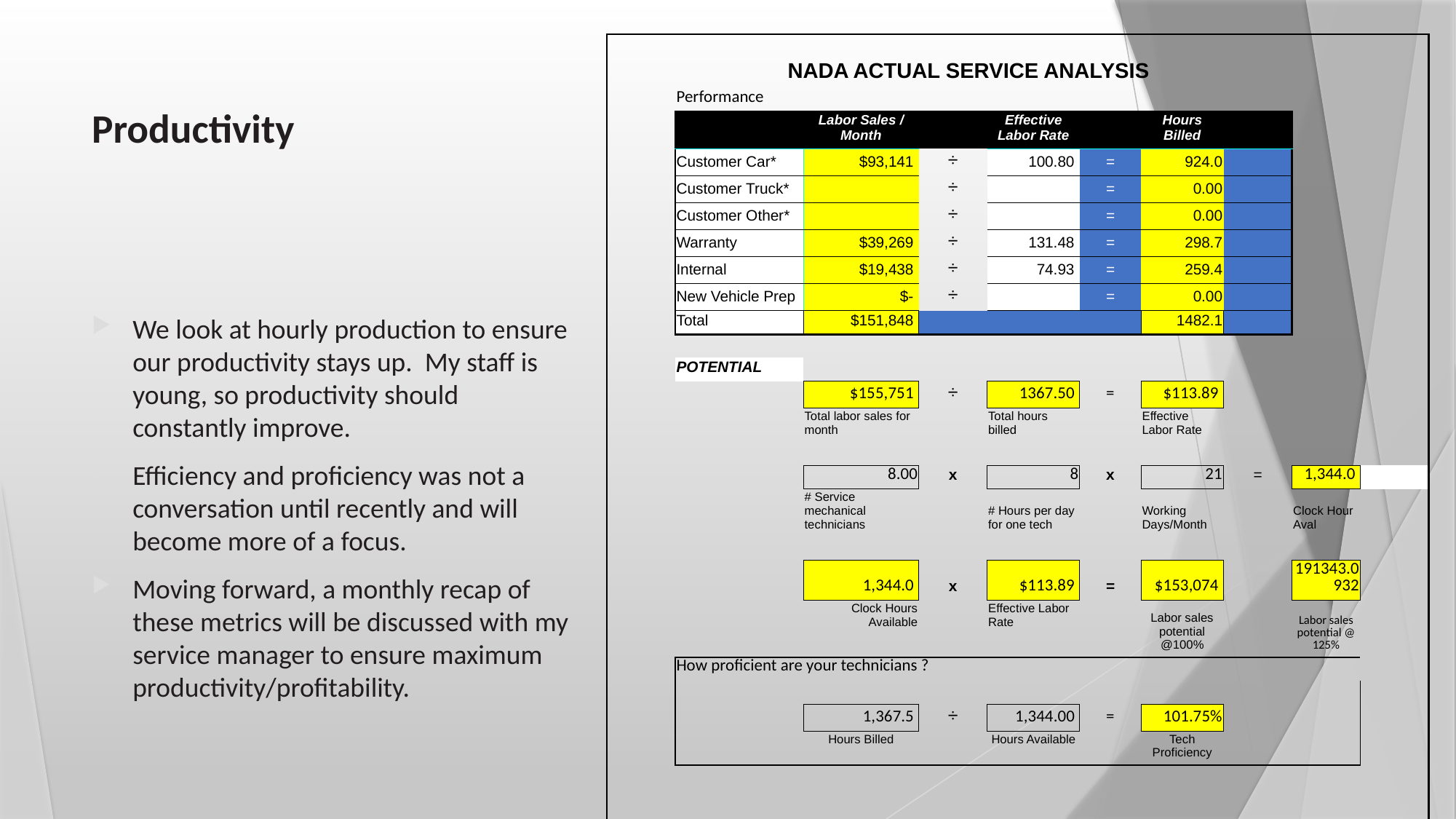

|  |  |  |  |  |  |  |  |  |  |
| --- | --- | --- | --- | --- | --- | --- | --- | --- | --- |
|  | NADA ACTUAL SERVICE ANALYSIS |  |  |  |  |  |  |  |  |
|  | Performance |  |  |  |  |  |  |  |  |
|  |  | Labor Sales / Month |  | Effective Labor Rate |  | Hours Billed |  |  |  |
|  | Customer Car\* | $93,141 | ÷ | 100.80 | = | 924.0 |  |  |  |
|  | Customer Truck\* |  | ÷ |  | = | 0.00 |  |  |  |
|  | Customer Other\* |  | ÷ |  | = | 0.00 |  |  |  |
|  | Warranty | $39,269 | ÷ | 131.48 | = | 298.7 |  |  |  |
|  | Internal | $19,438 | ÷ | 74.93 | = | 259.4 |  |  |  |
|  | New Vehicle Prep | $- | ÷ |  | = | 0.00 |  |  |  |
|  | Total | $151,848 |  |  |  | 1482.1 |  |  |  |
|  |  |  |  |  |  |  |  |  |  |
|  | POTENTIAL |  |  |  |  |  |  |  |  |
|  |  | $155,751 | ÷ | 1367.50 | = | $113.89 |  |  |  |
|  |  | Total labor sales for month |  | Total hours billed |  | Effective Labor Rate |  |  |  |
|  |  |  |  |  |  |  |  |  |  |
|  |  | 8.00 | x | 8 | x | 21 | = | 1,344.0 |  |
|  |  | # Service mechanical technicians |  | # Hours per day for one tech |  | Working Days/Month |  | Clock Hour Aval |  |
|  |  |  |  |  |  |  |  |  |  |
|  |  | 1,344.0 | x | $113.89 | = | $153,074 |  | 191343.0932 |  |
|  |  | Clock Hours Available |  | Effective Labor Rate |  | Labor sales potential @100% |  | Labor sales potential @ 125% |  |
|  |  |  |  |  |  |  |  |  |  |
|  | How proficient are your technicians ? |  |  |  |  |  |  |  |  |
|  |  |  |  |  |  |  |  |  |  |
|  |  | 1,367.5 | ÷ | 1,344.00 | = | 101.75% |  |  |  |
|  |  | Hours Billed |  | Hours Available |  | Tech Proficiency |  |  |  |
|  |  |  |  |  |  |  |  |  |  |
|  |  |  |  |  |  |  |  |  |  |
|  |  |  |  |  |  |  |  |  |  |
# Productivity

We look at hourly production to ensure our productivity stays up.  My staff is young, so productivity should constantly improve.
Efficiency and proficiency was not a conversation until recently and will become more of a focus.
Moving forward, a monthly recap of these metrics will be discussed with my service manager to ensure maximum productivity/profitability.